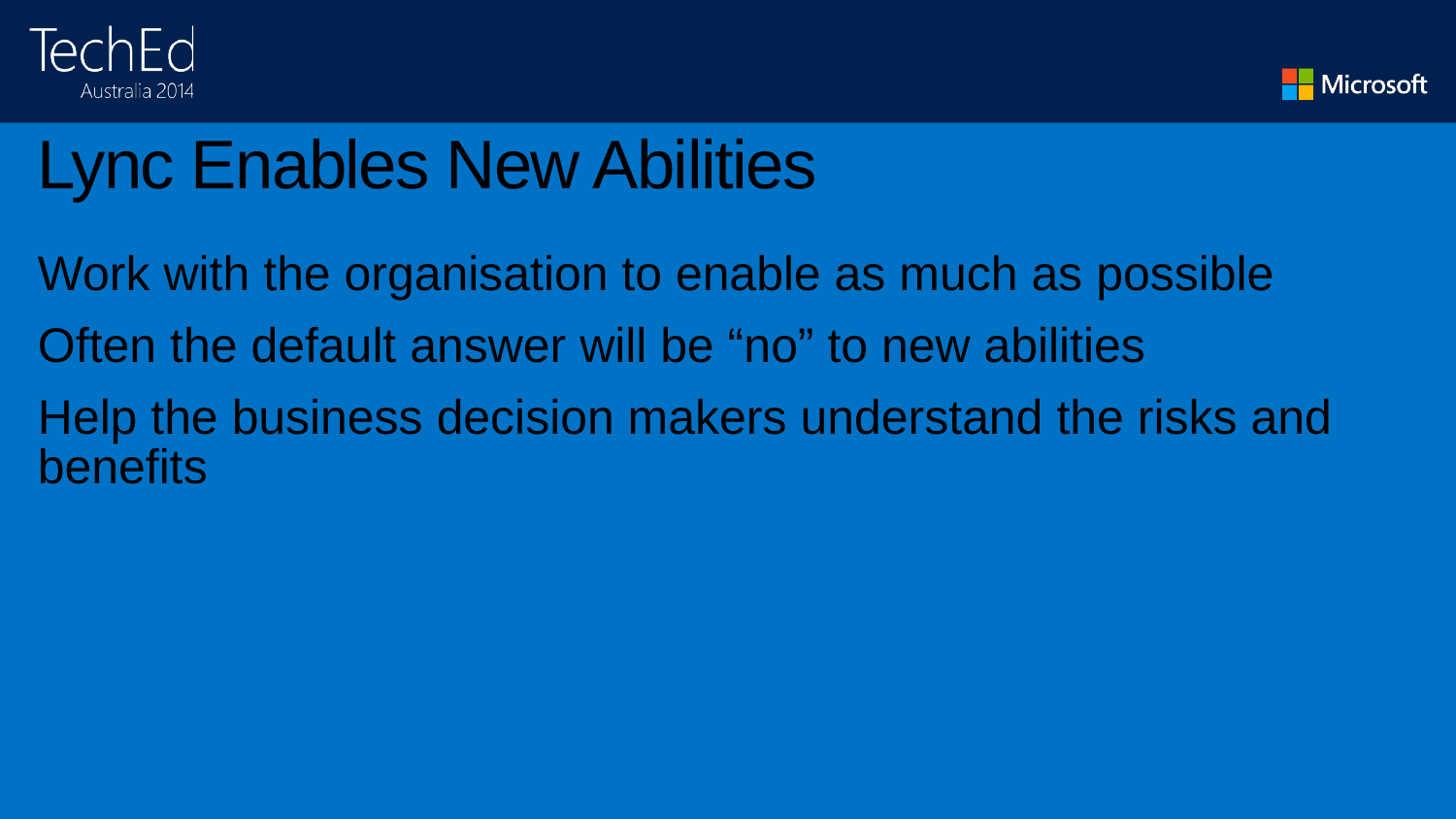

# Lync Enables New Abilities
Work with the organisation to enable as much as possible
Often the default answer will be “no” to new abilities
Help the business decision makers understand the risks and benefits